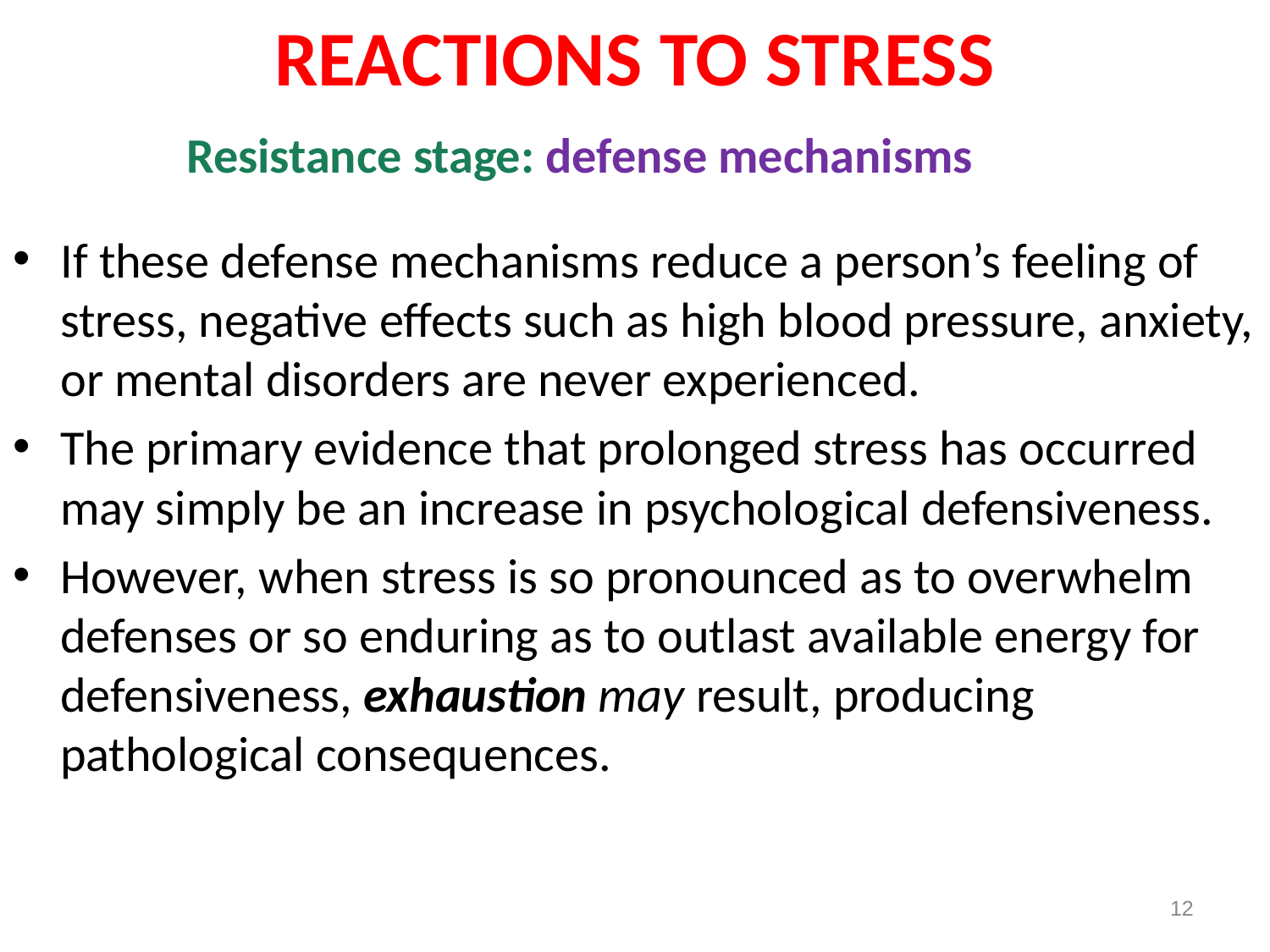

REACTIONS TO STRESS
# Resistance stage: defense mechanisms
If these defense mechanisms reduce a person’s feeling of stress, negative effects such as high blood pressure, anxiety, or mental disorders are never experienced.
The primary evidence that prolonged stress has occurred may simply be an increase in psychological defensiveness.
However, when stress is so pronounced as to overwhelm defenses or so enduring as to outlast available energy for defensiveness, exhaustion may result, producing pathological consequences.
12